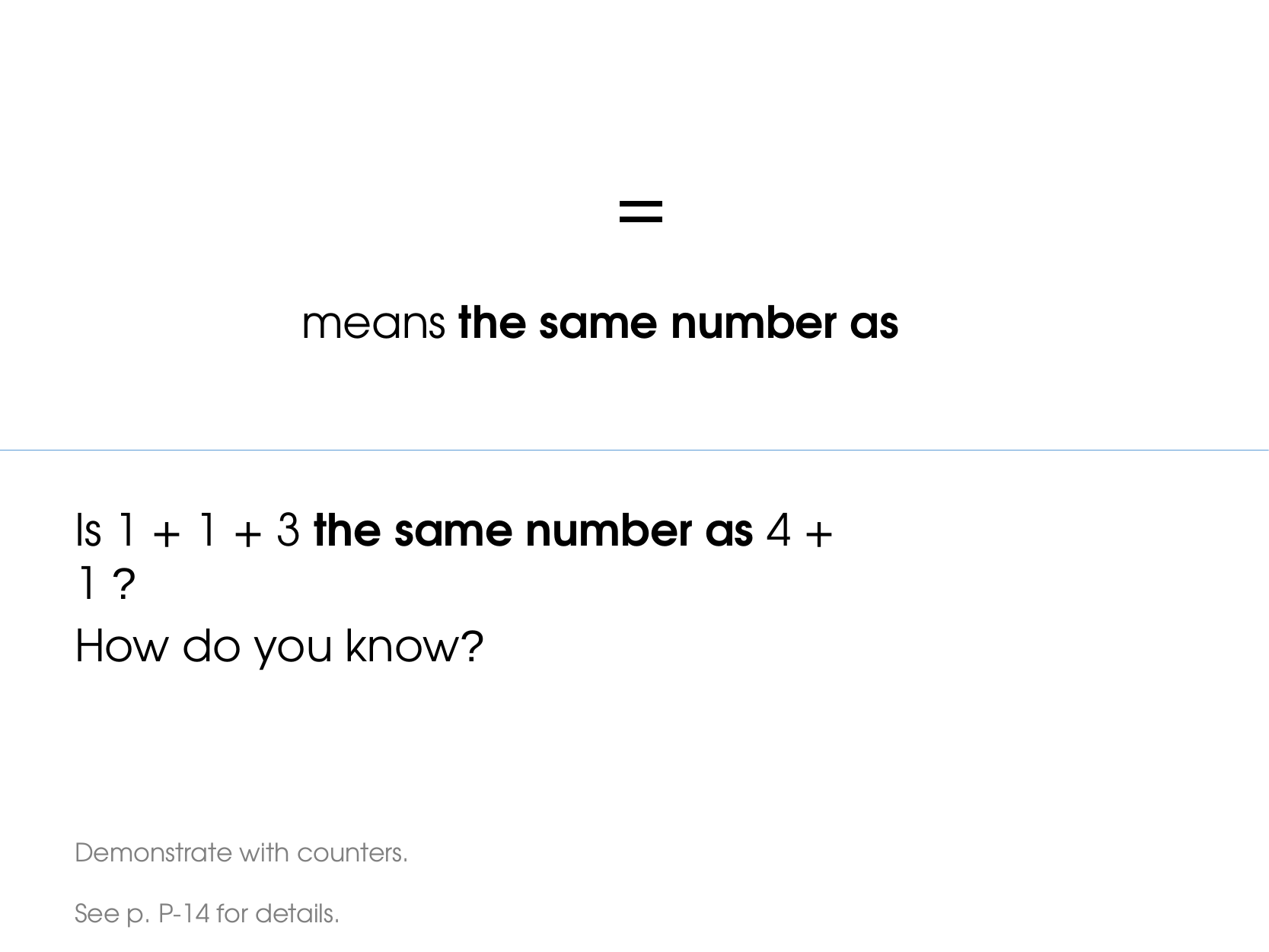

=
means the same number as
Is 1 + 1 + 3 the same number as 4 + 1 ?
How do you know?
Demonstrate with counters.
See p. P-14 for details.